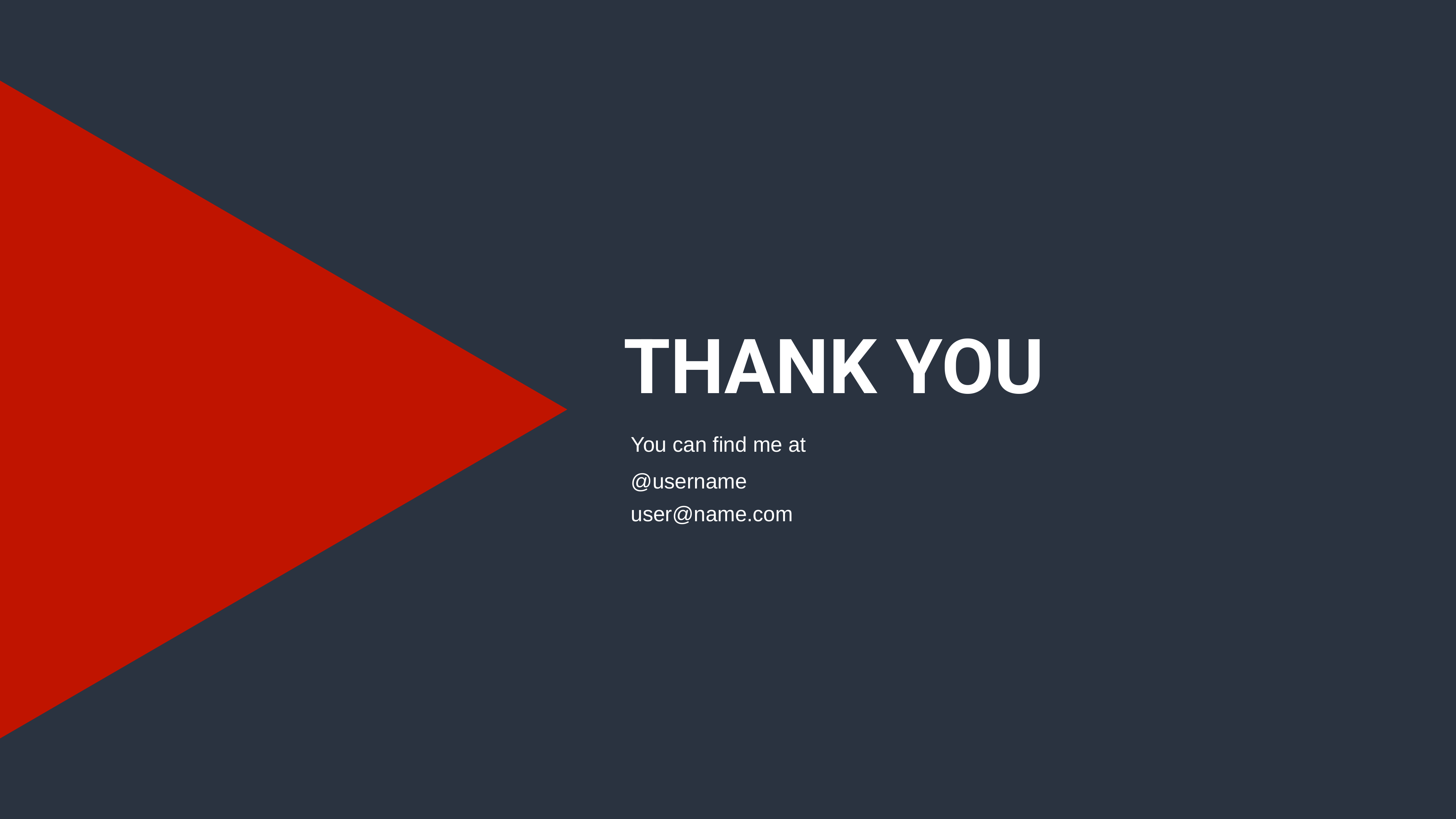

THANK YOU
You can find me at
@username	user@name.com